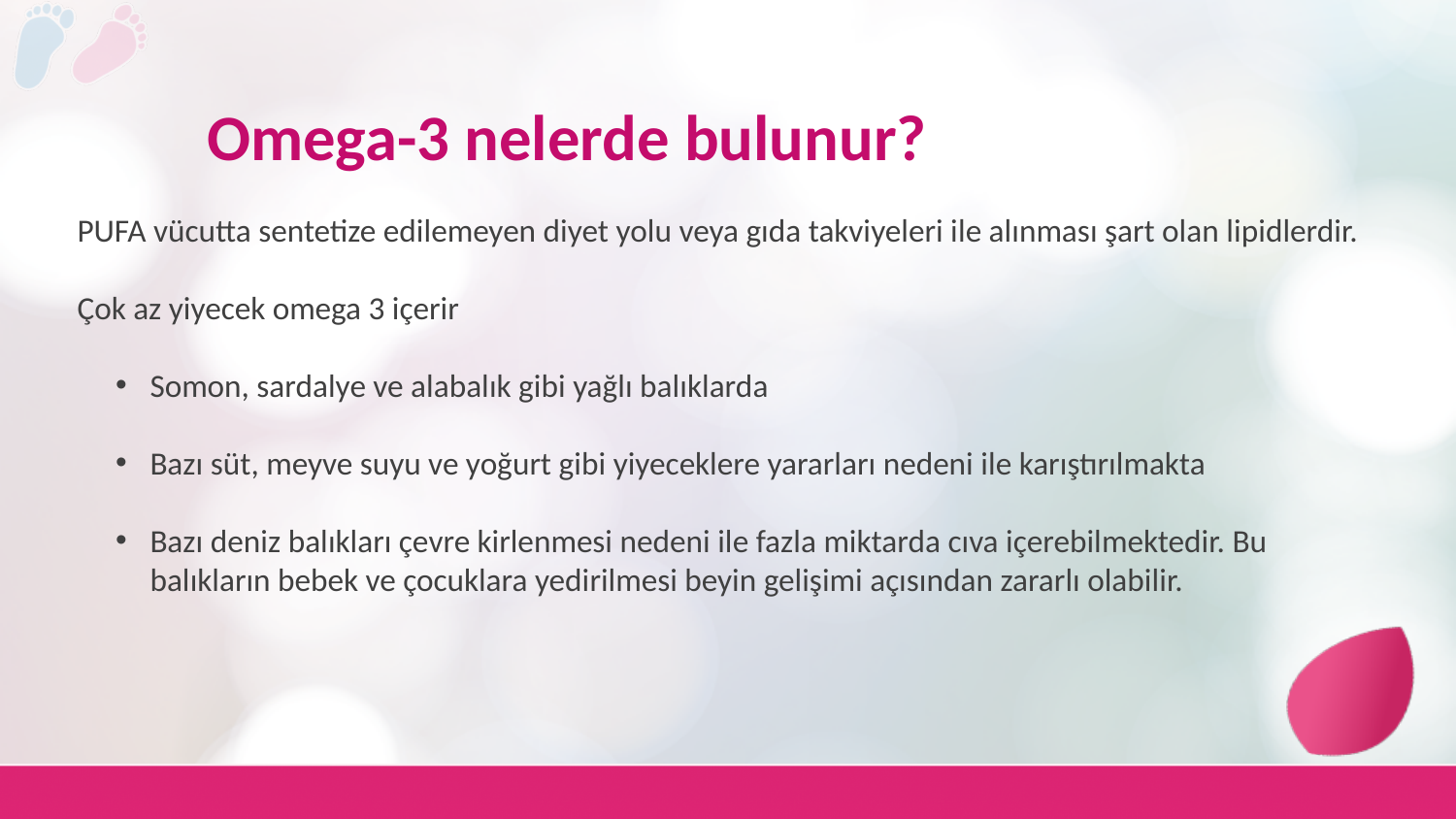

Omega-3 nelerde bulunur?
PUFA vücutta sentetize edilemeyen diyet yolu veya gıda takviyeleri ile alınması şart olan lipidlerdir.

Çok az yiyecek omega 3 içerir

Somon, sardalye ve alabalık gibi yağlı balıklarda

Bazı süt, meyve suyu ve yoğurt gibi yiyeceklere yararları nedeni ile karıştırılmakta

Bazı deniz balıkları çevre kirlenmesi nedeni ile fazla miktarda cıva içerebilmektedir. Bu balıkların bebek ve çocuklara yedirilmesi beyin gelişimi açısından zararlı olabilir.